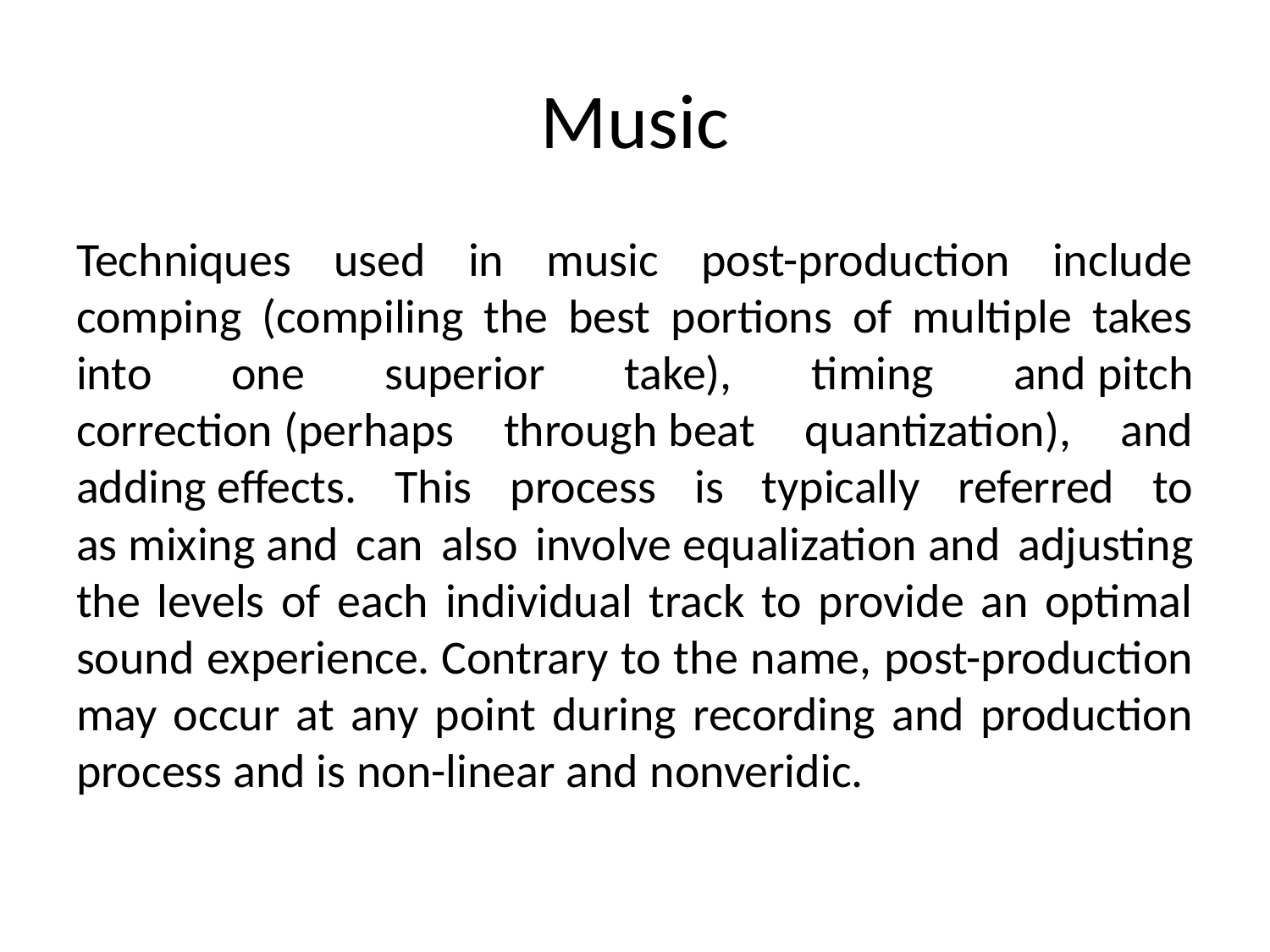

# Music
Techniques used in music post-production include comping (compiling the best portions of multiple takes into one superior take), timing and pitch correction (perhaps through beat quantization), and adding effects. This process is typically referred to as mixing and can also involve equalization and adjusting the levels of each individual track to provide an optimal sound experience. Contrary to the name, post-production may occur at any point during recording and production process and is non-linear and nonveridic.